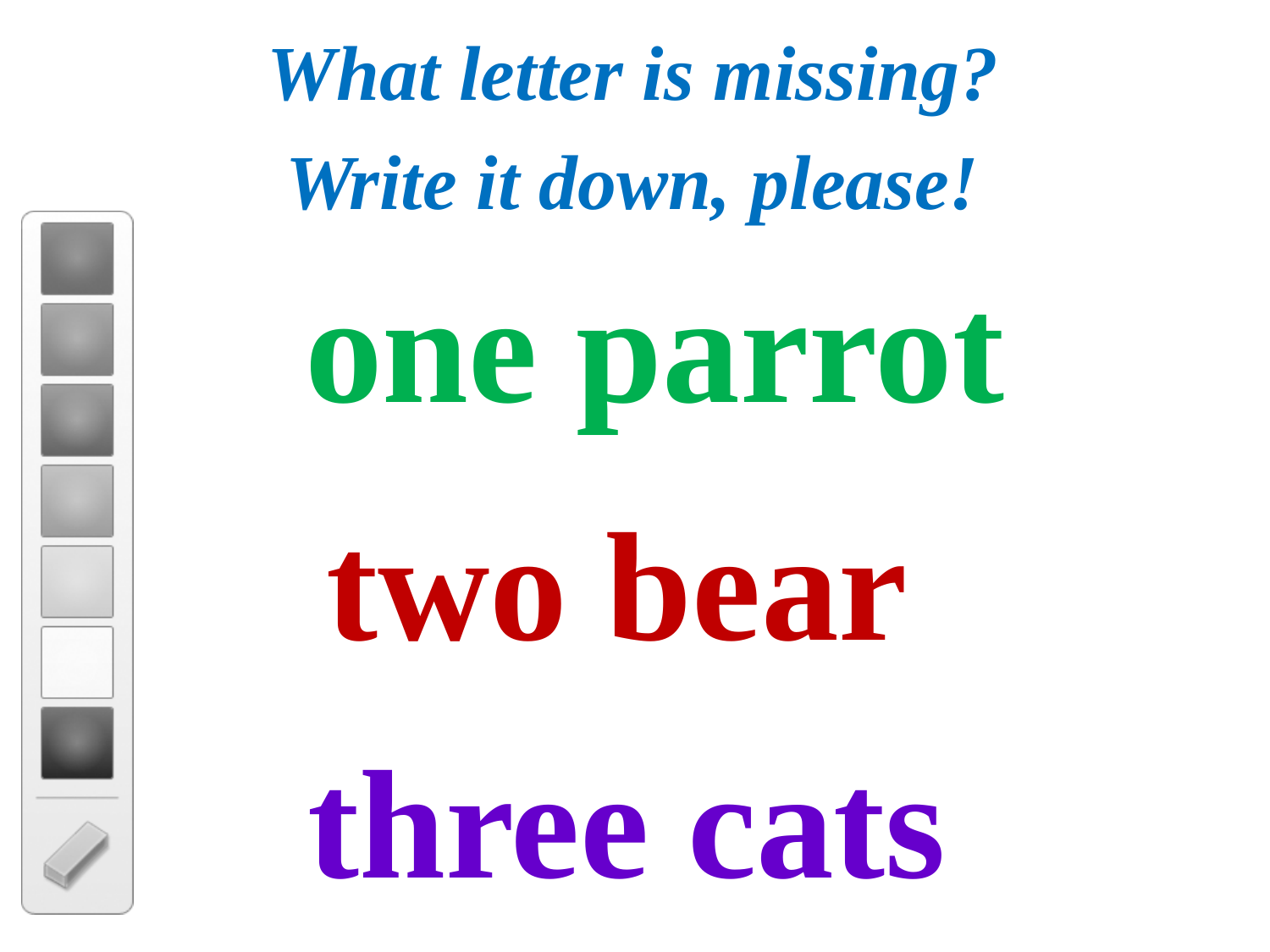

What letter is missing?
Write it down, please!
one parrot
two bear
three cats